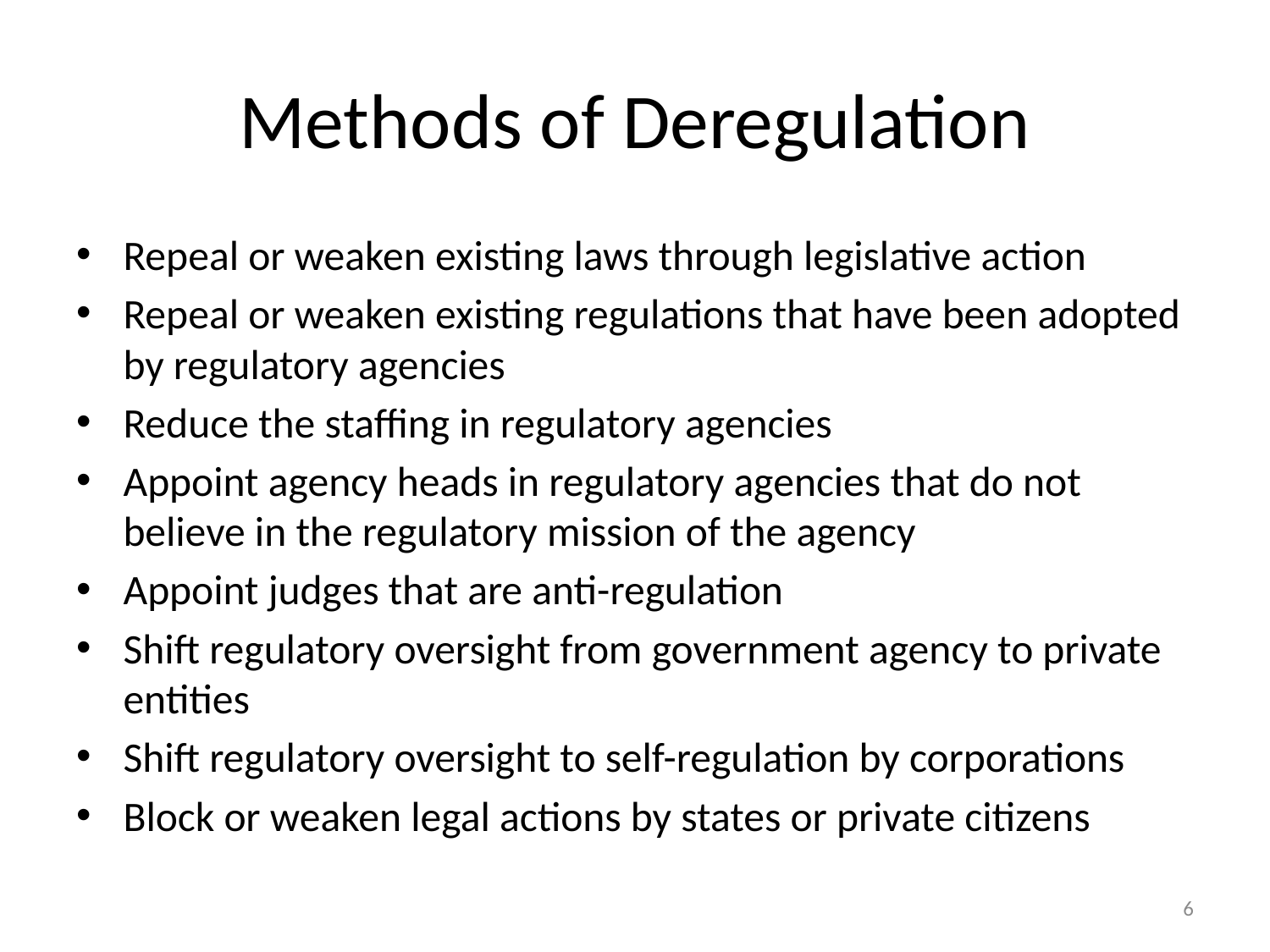

# Methods of Deregulation
Repeal or weaken existing laws through legislative action
Repeal or weaken existing regulations that have been adopted by regulatory agencies
Reduce the staffing in regulatory agencies
Appoint agency heads in regulatory agencies that do not believe in the regulatory mission of the agency
Appoint judges that are anti-regulation
Shift regulatory oversight from government agency to private entities
Shift regulatory oversight to self-regulation by corporations
Block or weaken legal actions by states or private citizens

6